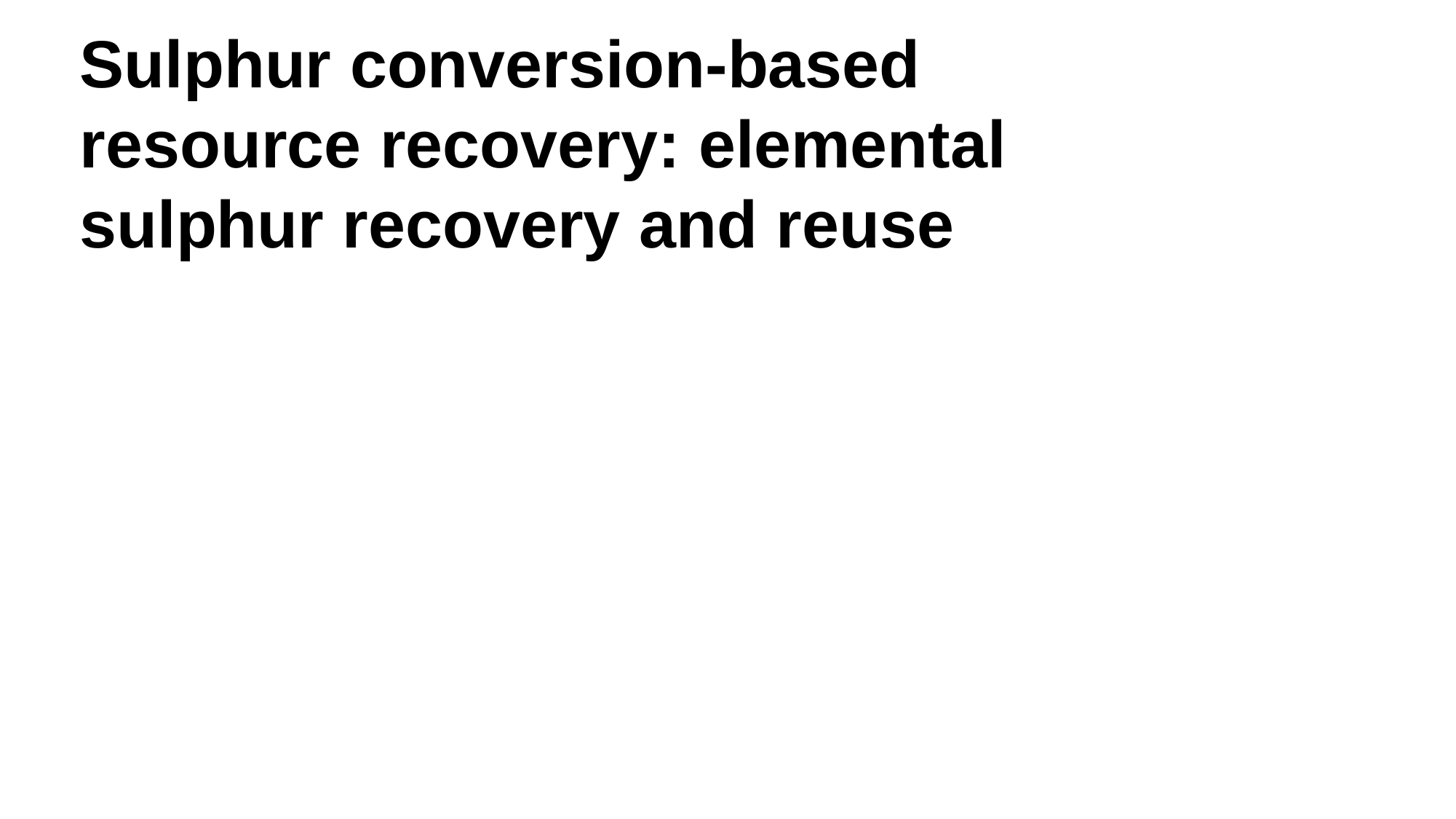

Sulphur conversion-based resource recovery: elemental sulphur recovery and reuse